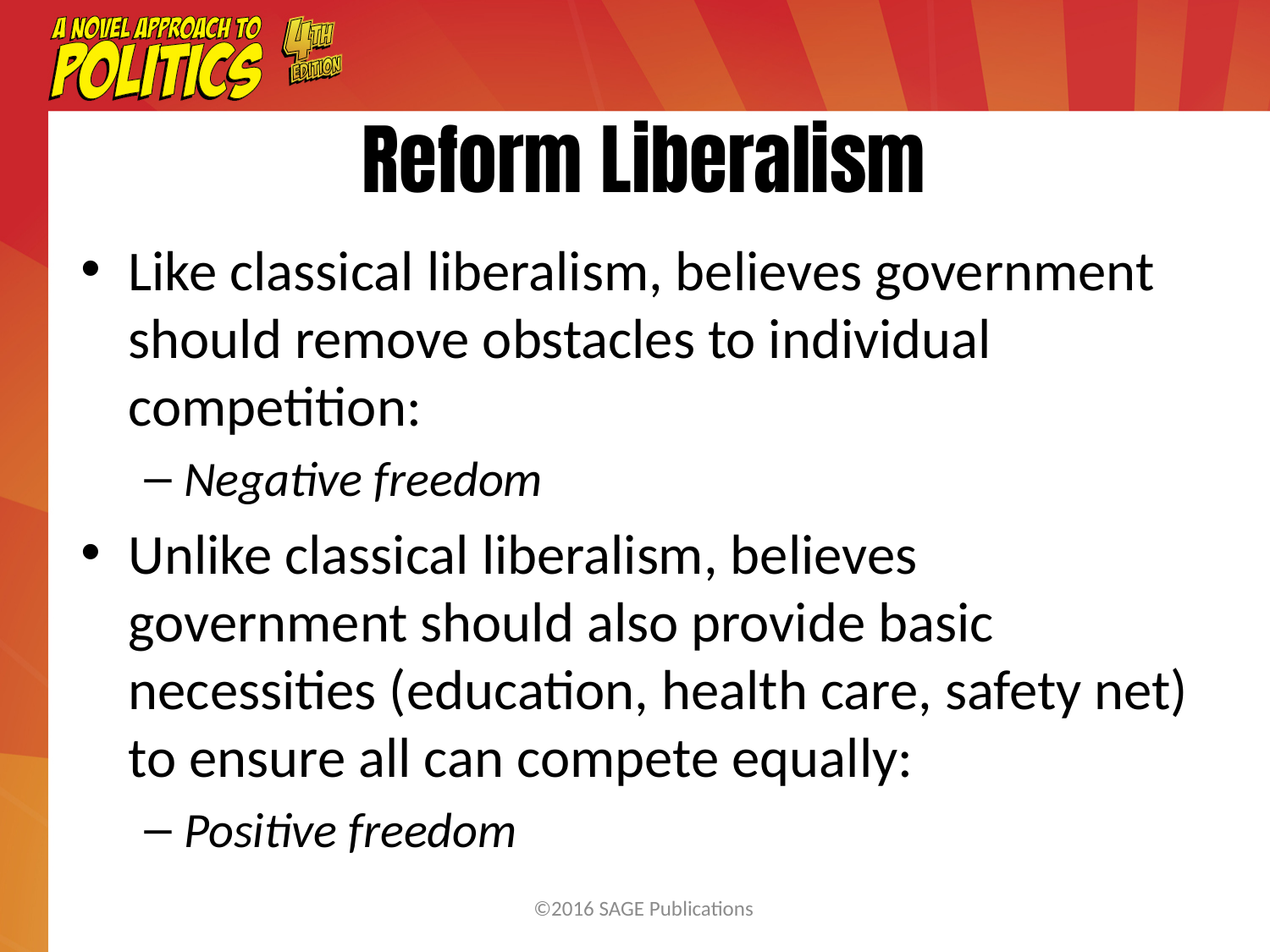

Reform Liberalism
Like classical liberalism, believes government should remove obstacles to individual competition:
Negative freedom
Unlike classical liberalism, believes government should also provide basic necessities (education, health care, safety net) to ensure all can compete equally:
Positive freedom